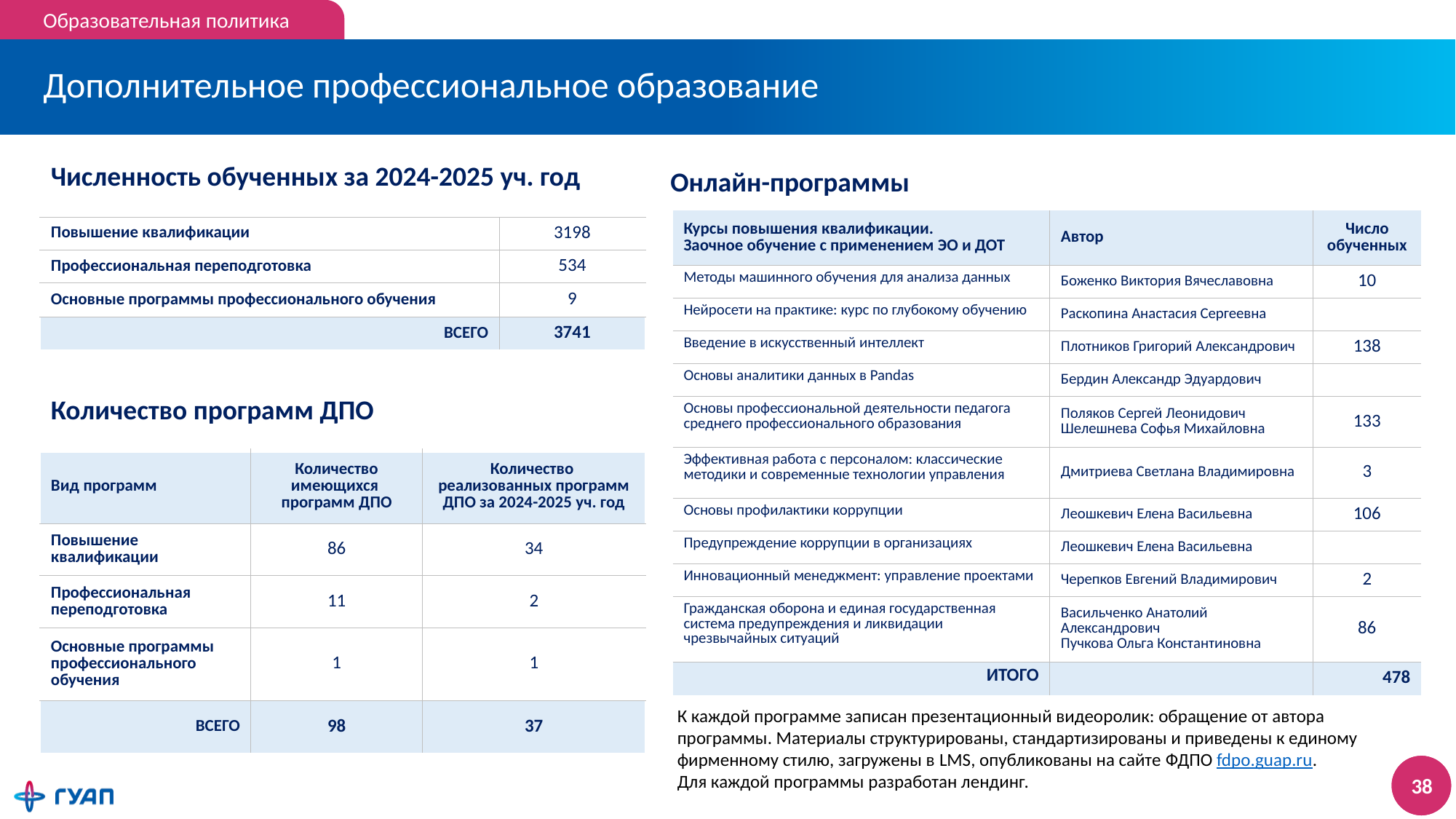

Образовательная политика
# Дополнительное профессиональное образование
Онлайн-программы
| Численность обученных за 2024-2025 уч. год |  |
| --- | --- |
| Повышение квалификации | 3198 |
| Профессиональная переподготовка | 534 |
| Основные программы профессионального обучения | 9 |
| ВСЕГО | 3741 |
| Курсы повышения квалификации. Заочное обучение с применением ЭО и ДОТ | Автор | Число обученных |
| --- | --- | --- |
| Методы машинного обучения для анализа данных | Боженко Виктория Вячеславовна | 10 |
| Нейросети на практике: курс по глубокому обучению | Раскопина Анастасия Сергеевна |  |
| Введение в искусственный интеллект | Плотников Григорий Александрович | 138 |
| Основы аналитики данных в Pandas | Бердин Александр Эдуардович |  |
| Основы профессиональной деятельности педагога среднего профессионального образования | Поляков Сергей Леонидович Шелешнева Софья Михайловна | 133 |
| Эффективная работа с персоналом: классические методики и современные технологии управления | Дмитриева Светлана Владимировна | 3 |
| Основы профилактики коррупции | Леошкевич Елена Васильевна | 106 |
| Предупреждение коррупции в организациях | Леошкевич Елена Васильевна |  |
| Инновационный менеджмент: управление проектами | Черепков Евгений Владимирович | 2 |
| Гражданская оборона и единая государственная система предупреждения и ликвидации чрезвычайных ситуаций | Васильченко Анатолий Александрович Пучкова Ольга Константиновна | 86 |
| ИТОГО |  | 478 |
| Количество программ ДПО |  |  |
| --- | --- | --- |
| Вид программ | Количество имеющихся программ ДПО | Количество реализованных программ ДПО за 2024-2025 уч. год |
| Повышение квалификации | 86 | 34 |
| Профессиональная переподготовка | 11 | 2 |
| Основные программы профессионального обучения | 1 | 1 |
| ВСЕГО | 98 | 37 |
К каждой программе записан презентационный видеоролик: обращение от автора программы. Материалы структурированы, стандартизированы и приведены к единому фирменному стилю, загружены в LMS, опубликованы на сайте ФДПО fdpo.guap.ru.
Для каждой программы разработан лендинг.

38